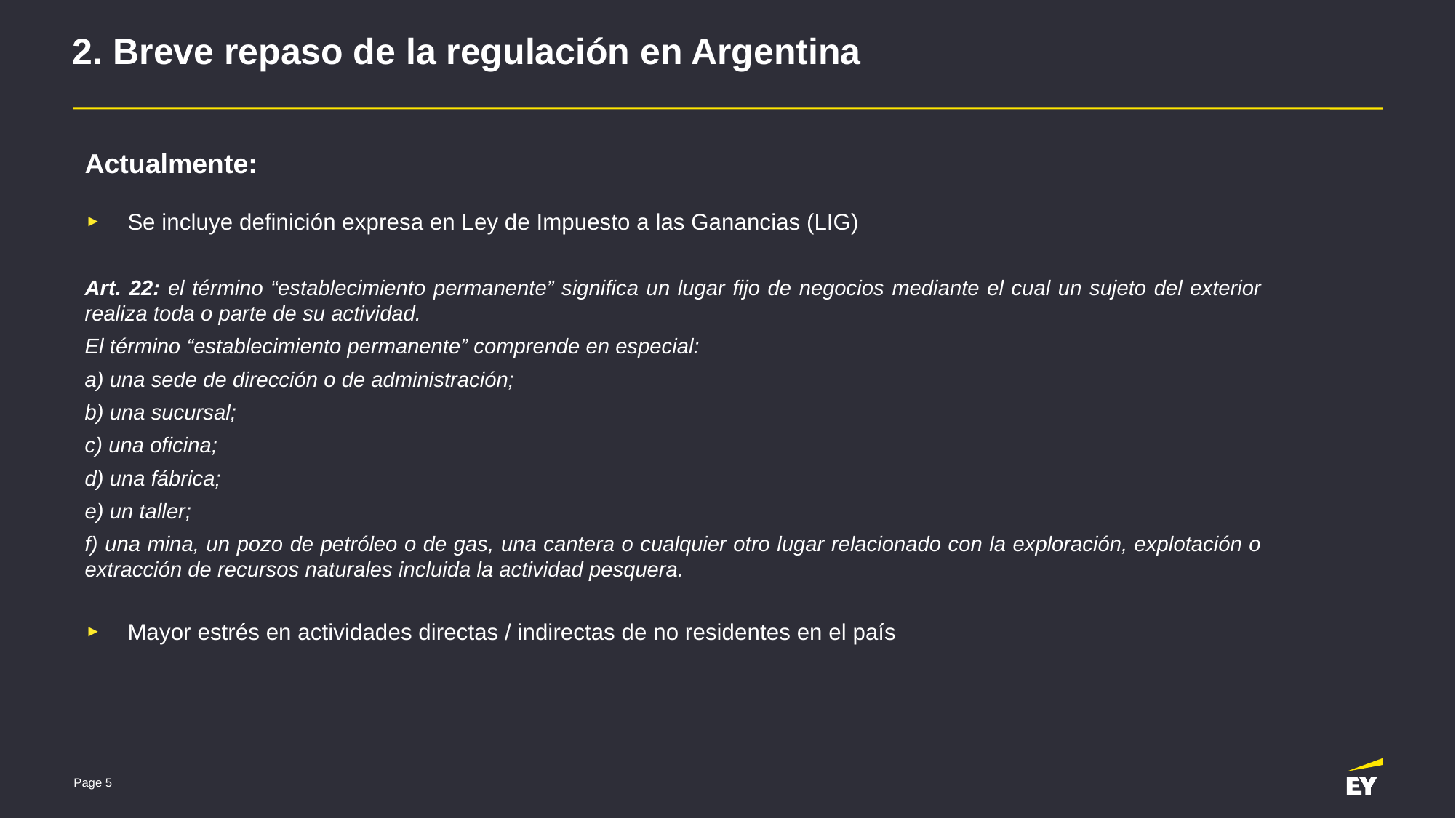

# 2. Breve repaso de la regulación en Argentina
Actualmente:

Se incluye definición expresa en Ley de Impuesto a las Ganancias (LIG)

Art. 22: el término “establecimiento permanente” significa un lugar fijo de negocios mediante el cual un sujeto del exterior realiza toda o parte de su actividad.
El término “establecimiento permanente” comprende en especial:
a) una sede de dirección o de administración;
b) una sucursal;
c) una oficina;
d) una fábrica;
e) un taller;
f) una mina, un pozo de petróleo o de gas, una cantera o cualquier otro lugar relacionado con la exploración, explotación o extracción de recursos naturales incluida la actividad pesquera.

Mayor estrés en actividades directas / indirectas de no residentes en el país

Page 5